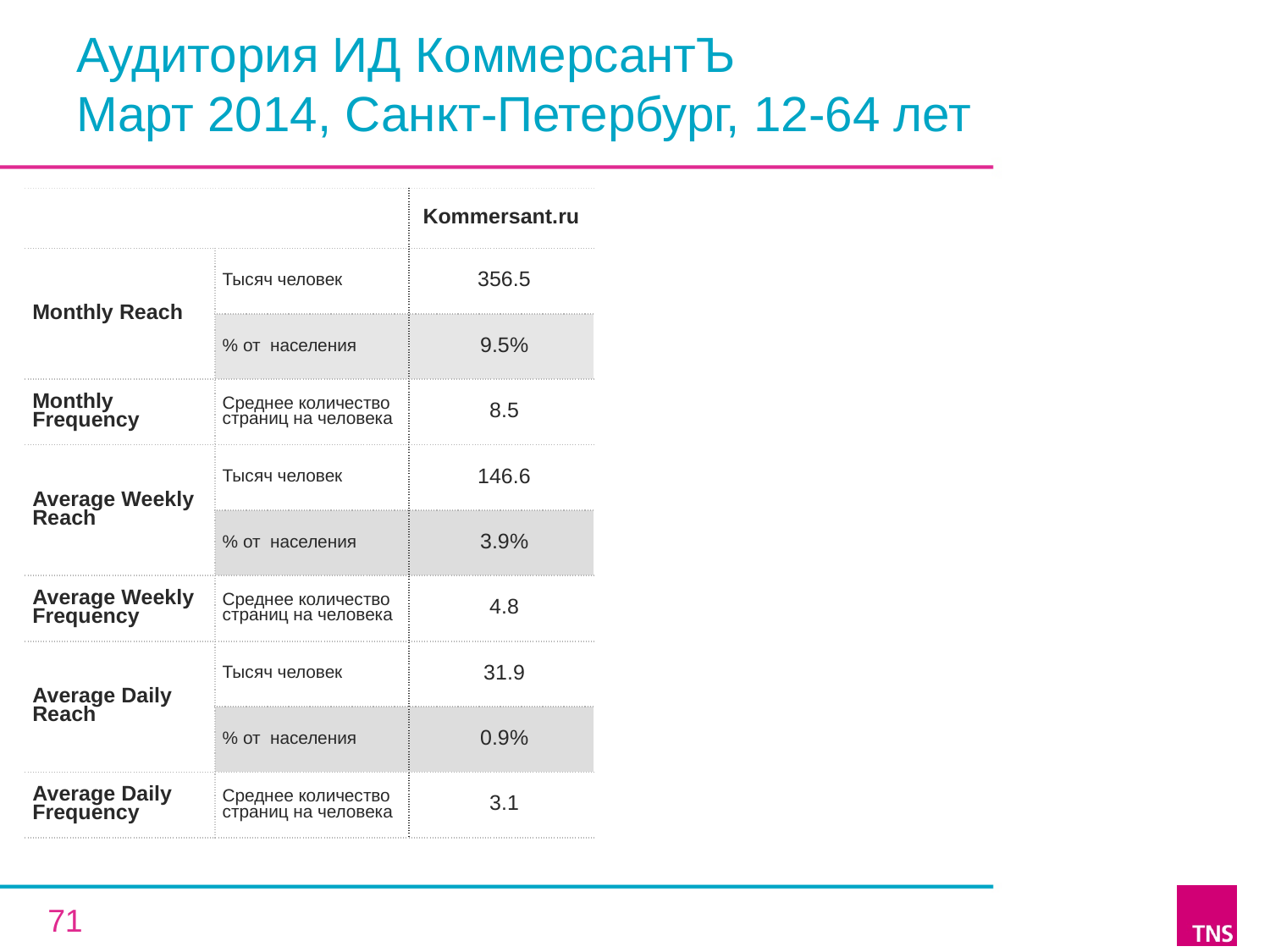

# Аудитория ИД КоммерсантЪ Март 2014, Санкт-Петербург, 12-64 лет
|  |  | Kommersant.ru |
| --- | --- | --- |
| Monthly Reach | Тысяч человек | 356.5 |
|  | % от населения | 9.5% |
| Monthly Frequency | Среднее количество страниц на человека | 8.5 |
| Average Weekly Reach | Тысяч человек | 146.6 |
|  | % от населения | 3.9% |
| Average Weekly Frequency | Среднее количество страниц на человека | 4.8 |
| Average Daily Reach | Тысяч человек | 31.9 |
|  | % от населения | 0.9% |
| Average Daily Frequency | Среднее количество страниц на человека | 3.1 |

71